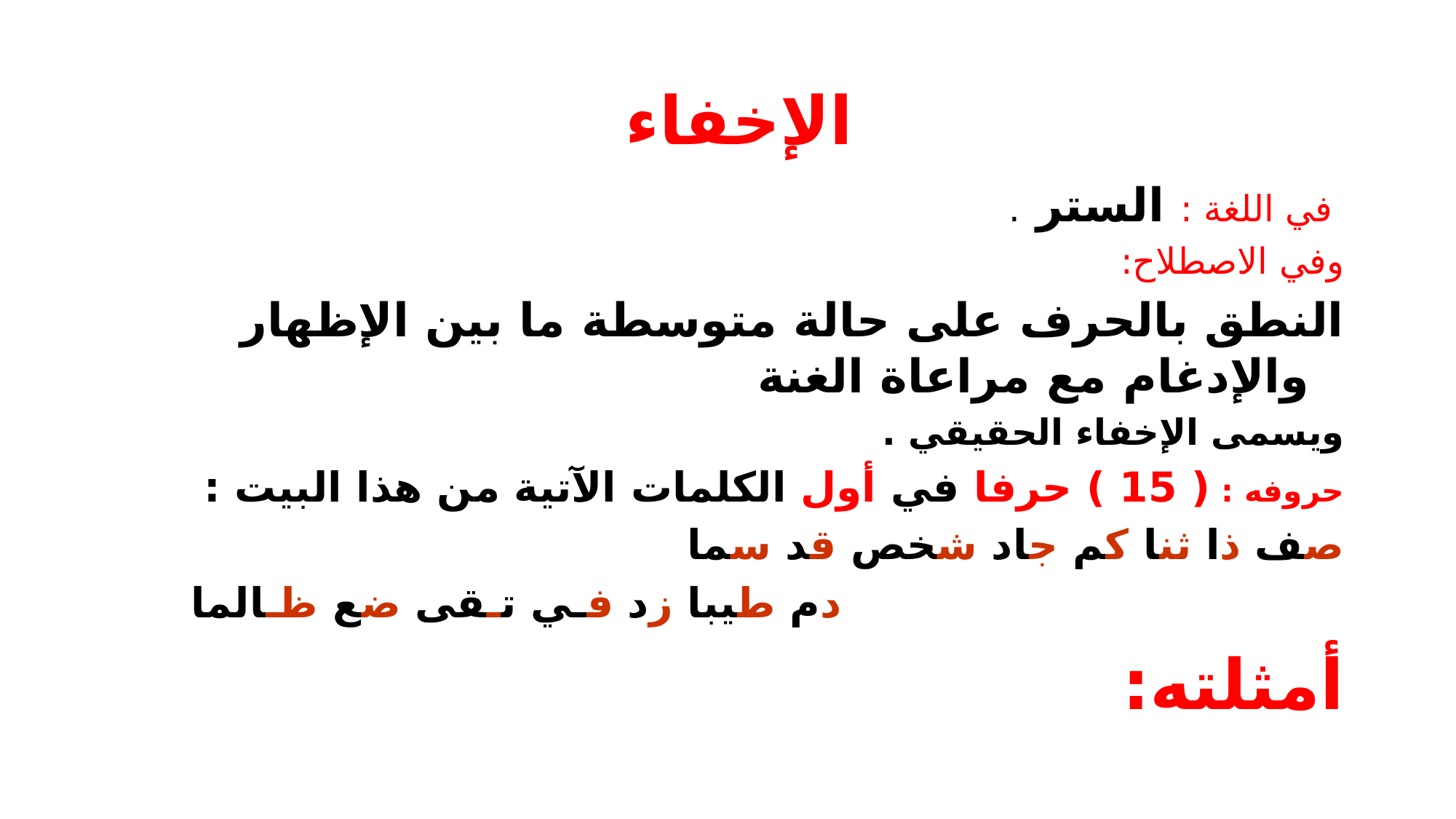

# الإخفاء
 في اللغة : الستر .
وفي الاصطلاح:
النطق بالحرف على حالة متوسطة ما بين الإظهار والإدغام مع مراعاة الغنة
ويسمى الإخفاء الحقيقي .
حروفه : ( 15 ) حرفا في أول الكلمات الآتية من هذا البيت :
صف ذا ثنا كم جاد شخص قد سما
                                   دم طيبا زد فـي تـقى ضع ظـالما
أمثلته: